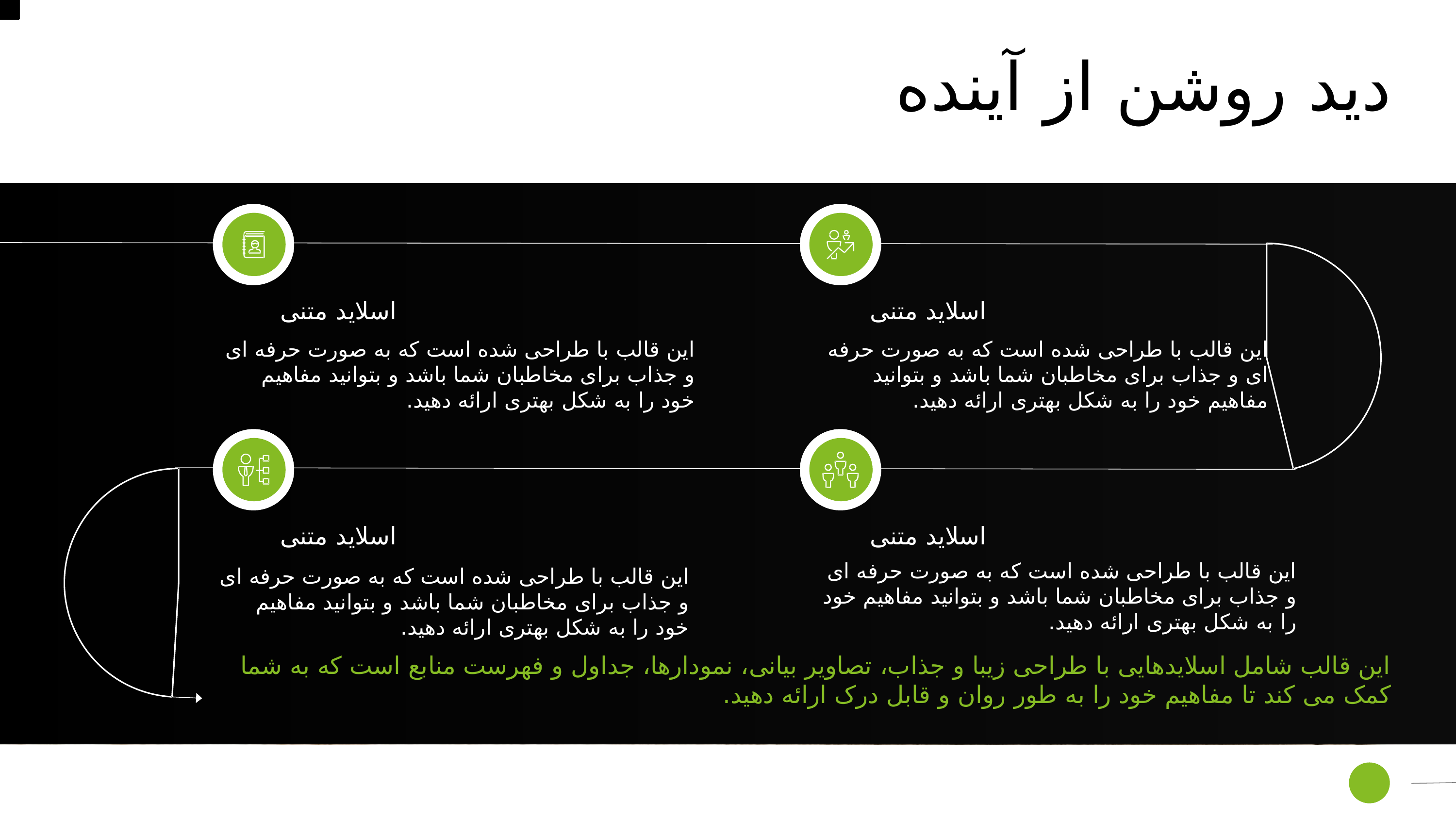

دید روشن از آینده

اسلاید متنی
اسلاید متنی
این قالب با طراحی شده است که به صورت حرفه ای و جذاب برای مخاطبان شما باشد و بتوانید مفاهیم خود را به شکل بهتری ارائه دهید.

این قالب با طراحی شده است که به صورت حرفه ای و جذاب برای مخاطبان شما باشد و بتوانید مفاهیم خود را به شکل بهتری ارائه دهید.

اسلاید متنی
اسلاید متنی
این قالب با طراحی شده است که به صورت حرفه ای و جذاب برای مخاطبان شما باشد و بتوانید مفاهیم خود را به شکل بهتری ارائه دهید.
این قالب با طراحی شده است که به صورت حرفه ای و جذاب برای مخاطبان شما باشد و بتوانید مفاهیم خود را به شکل بهتری ارائه دهید.
این قالب شامل اسلایدهایی با طراحی زیبا و جذاب، تصاویر بیانی، نمودارها، جداول و فهرست منابع است که به شما کمک می کند تا مفاهیم خود را به طور روان و قابل درک ارائه دهید.